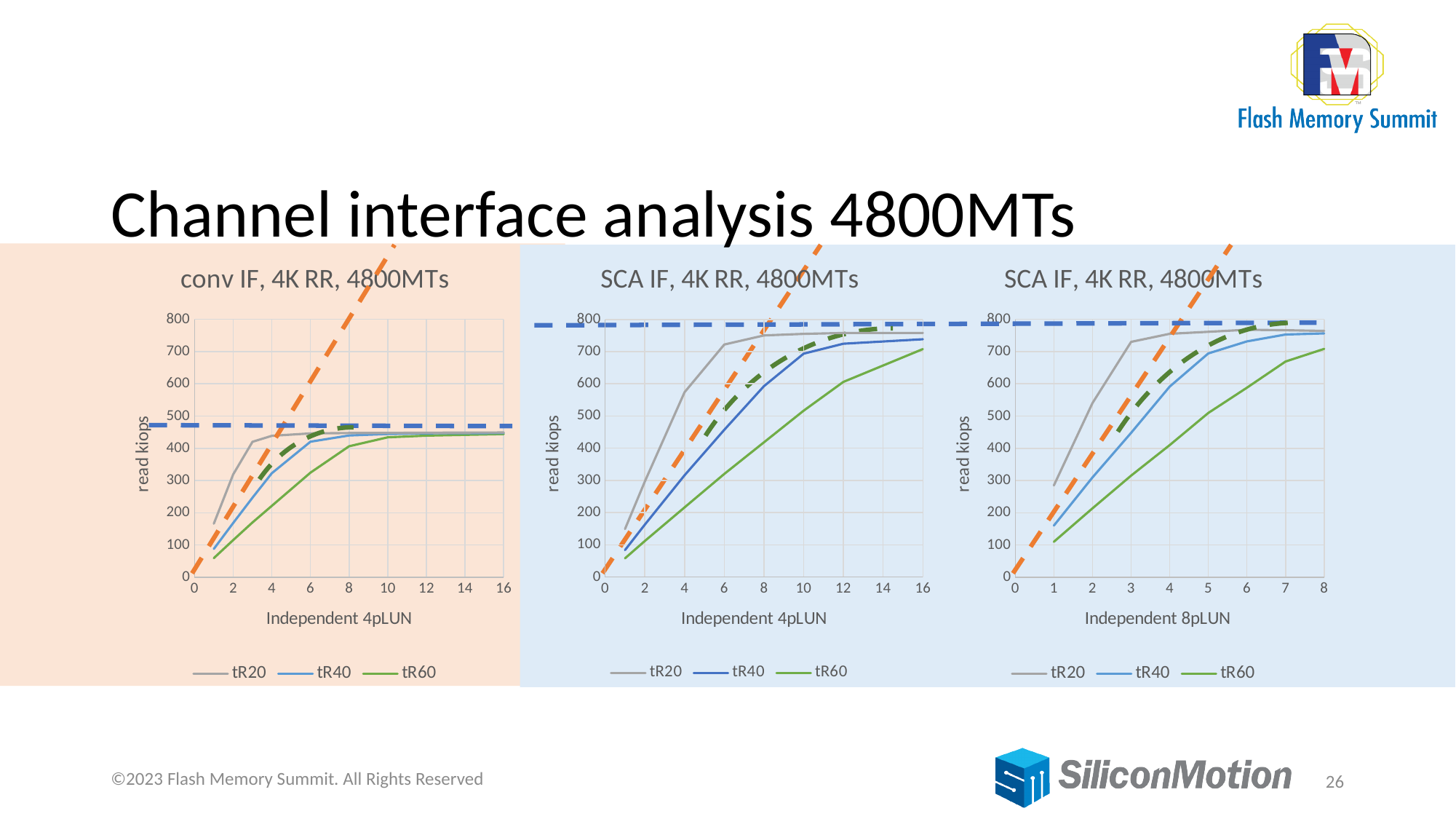

# Channel interface analysis 4800MTs

### Chart: SCA IF, 4K RR, 4800MTs

| Category |  |  |  |
|---|---|---|---|

### Chart: SCA IF, 4K RR, 4800MTs

| Category |  |  |  |
|---|---|---|---|

### Chart: conv IF, 4K RR, 4800MTs

| Category |  |  |  |
|---|---|---|---|

©2023 Flash Memory Summit. All Rights Reserved
26